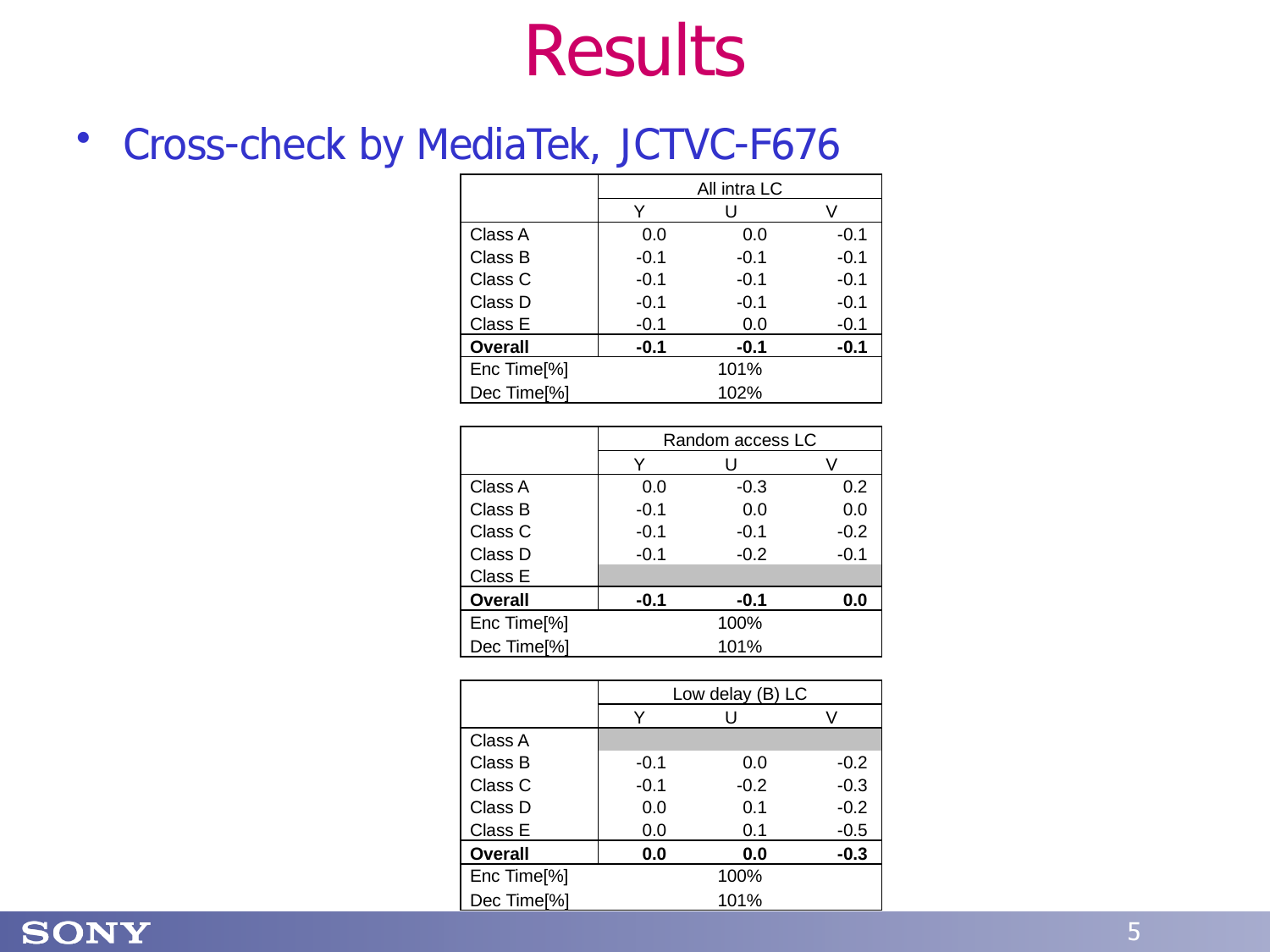

# Results
Cross-check by MediaTek, JCTVC-F676

|  | All intra LC |  |  |
| --- | --- | --- | --- |
|  | Y | U | V |
| Class A | 0.0 | 0.0 | -0.1 |
| Class B | -0.1 | -0.1 | -0.1 |
| Class C | -0.1 | -0.1 | -0.1 |
| Class D | -0.1 | -0.1 | -0.1 |
| Class E | -0.1 | 0.0 | -0.1 |
| Overall | -0.1 | -0.1 | -0.1 |
| Enc Time[%] | 101% |  |  |
| Dec Time[%] | 102% |  |  |
|  |  |  |  |
|  | Random access LC |  |  |
|  | Y | U | V |
| Class A | 0.0 | -0.3 | 0.2 |
| Class B | -0.1 | 0.0 | 0.0 |
| Class C | -0.1 | -0.1 | -0.2 |
| Class D | -0.1 | -0.2 | -0.1 |
| Class E |  |  |  |
| Overall | -0.1 | -0.1 | 0.0 |
| Enc Time[%] | 100% |  |  |
| Dec Time[%] | 101% |  |  |
|  |  |  |  |
|  | Low delay (B) LC |  |  |
|  | Y | U | V |
| Class A |  |  |  |
| Class B | -0.1 | 0.0 | -0.2 |
| Class C | -0.1 | -0.2 | -0.3 |
| Class D | 0.0 | 0.1 | -0.2 |
| Class E | 0.0 | 0.1 | -0.5 |
| Overall | 0.0 | 0.0 | -0.3 |
| Enc Time[%] | 100% |  |  |
| Dec Time[%] | 101% |  |  |
5